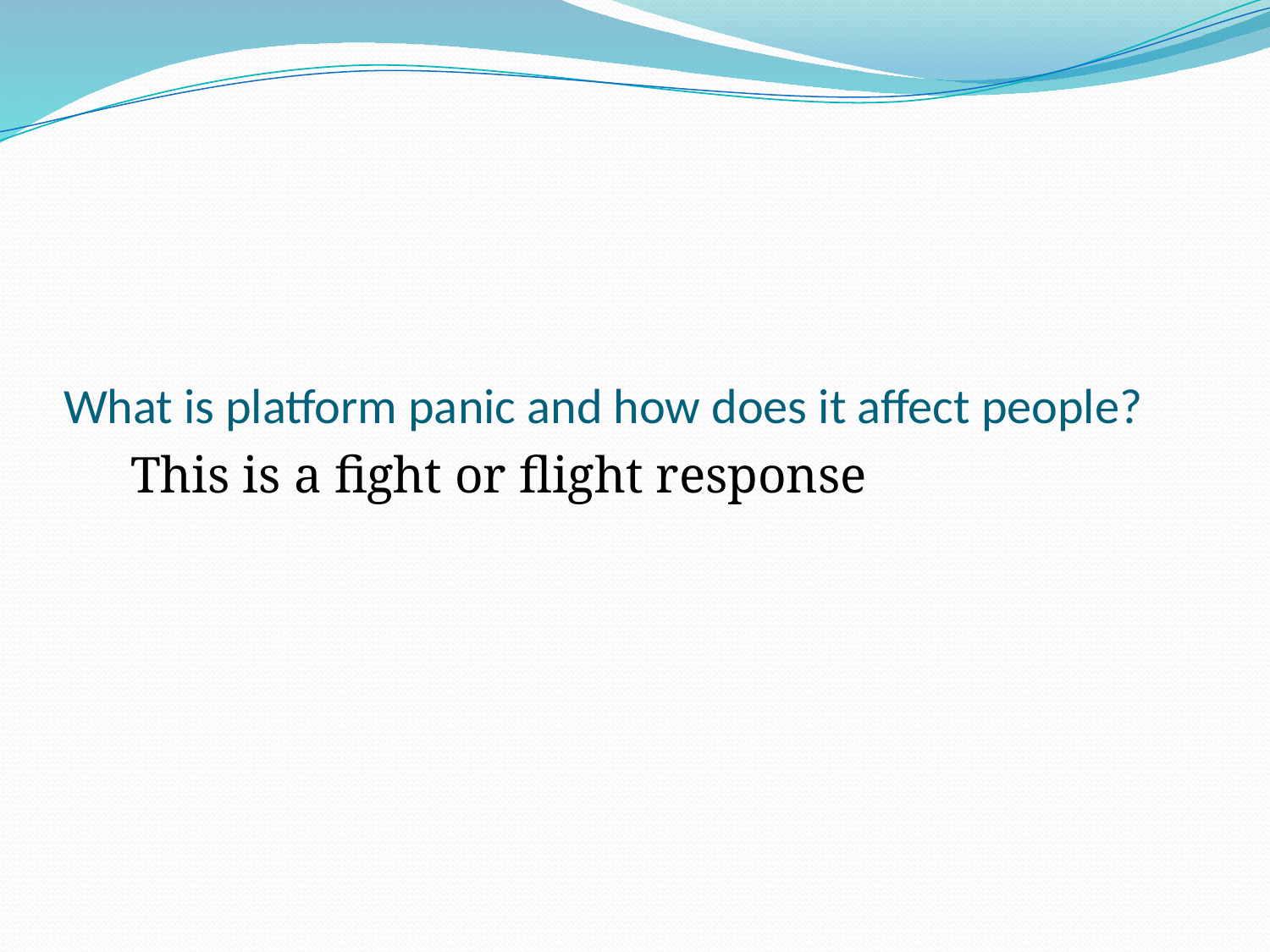

# What is platform panic and how does it affect people?
This is a fight or flight response